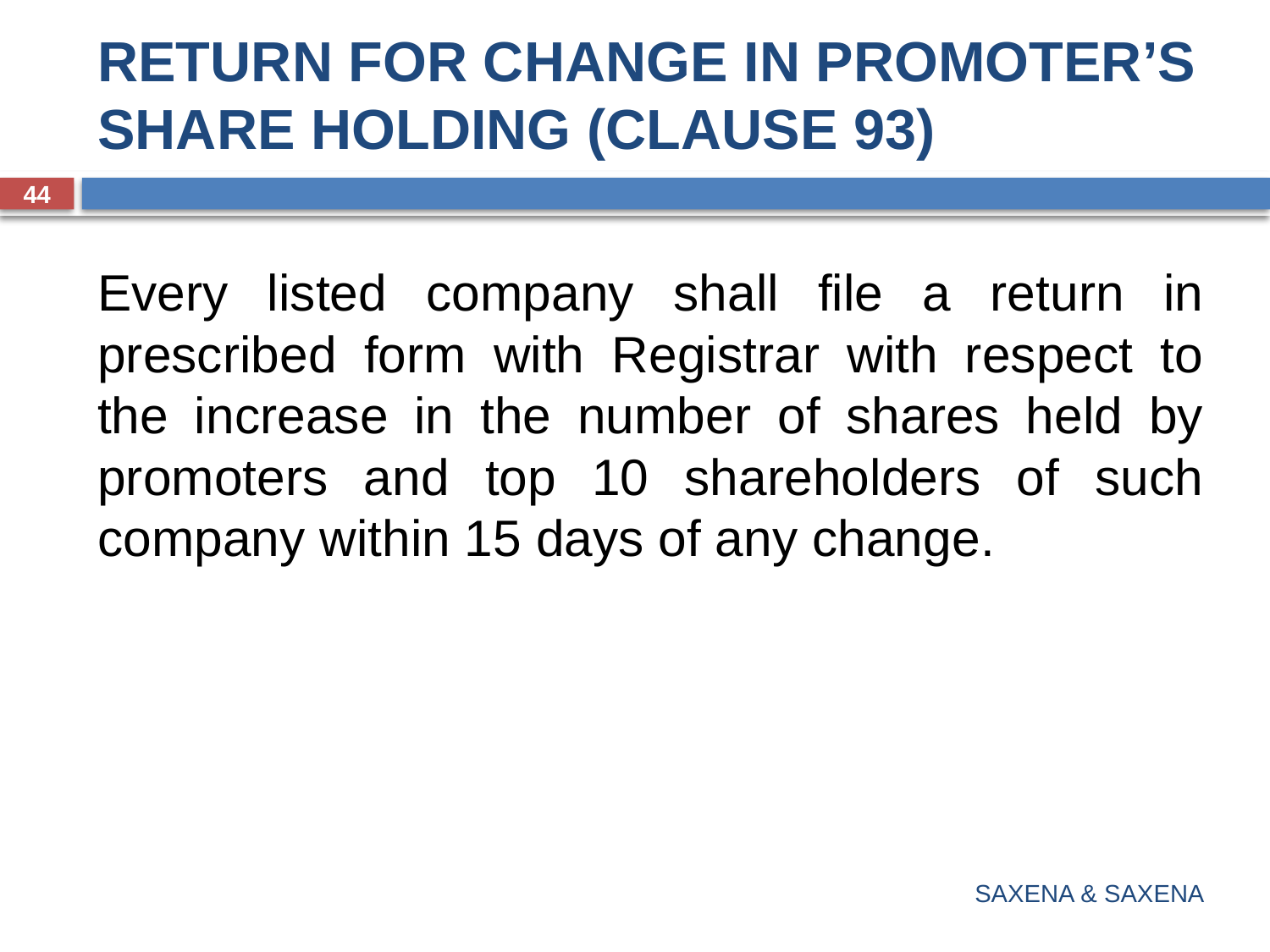

# RETURN FOR CHANGE IN PROMOTER’S SHARE HOLDING (CLAUSE 93)
44
Every listed company shall file a return in prescribed form with Registrar with respect to the increase in the number of shares held by promoters and top 10 shareholders of such company within 15 days of any change.

SAXENA & SAXENA